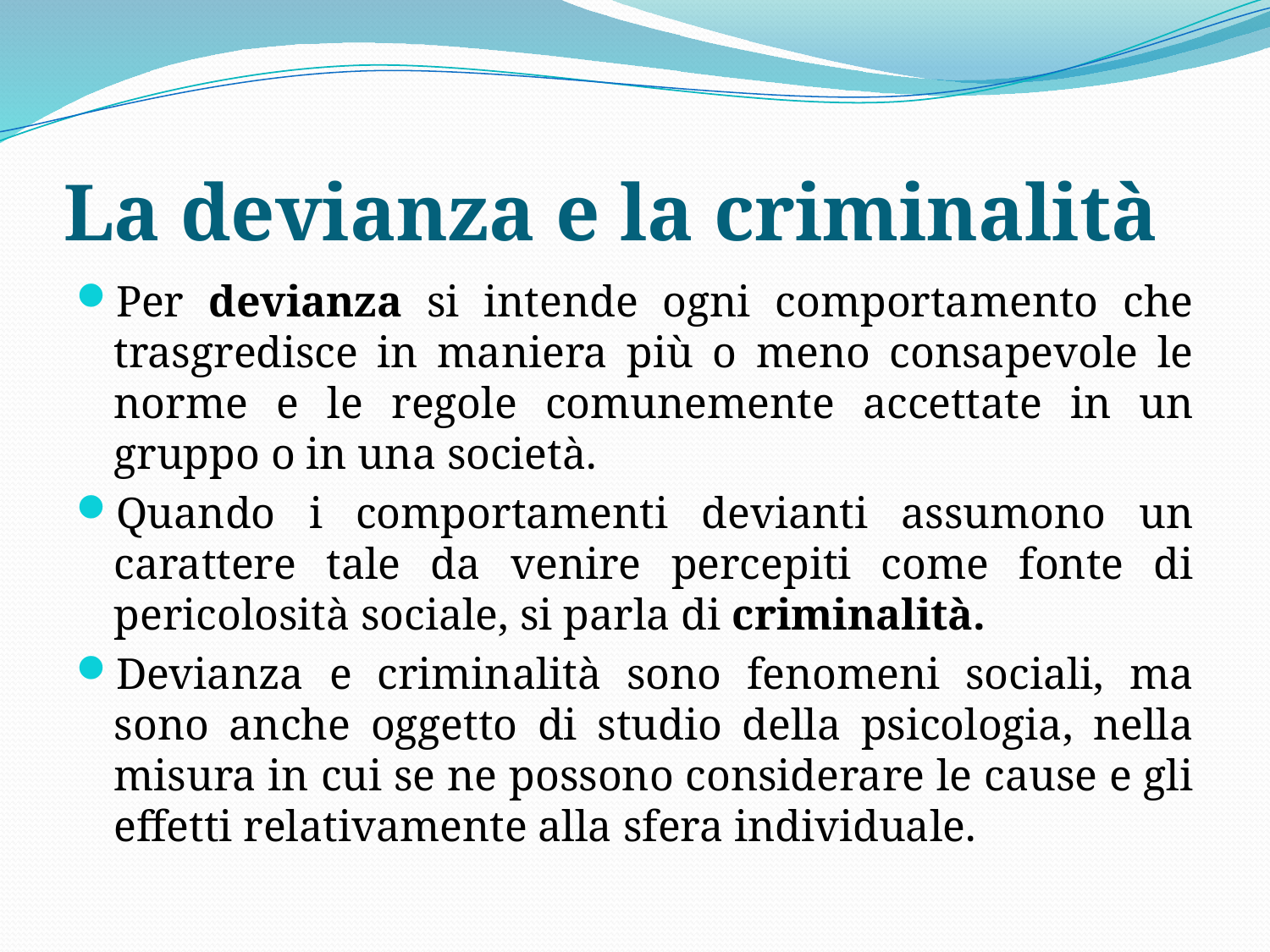

# La devianza e la criminalità
Per devianza si intende ogni comportamento che trasgredisce in maniera più o meno consapevole le norme e le regole comunemente accettate in un gruppo o in una società.
Quando i comportamenti devianti assumono un carattere tale da venire percepiti come fonte di pericolosità sociale, si parla di criminalità.
Devianza e criminalità sono fenomeni sociali, ma sono anche oggetto di studio della psicologia, nella misura in cui se ne possono considerare le cause e gli effetti relativamente alla sfera individuale.